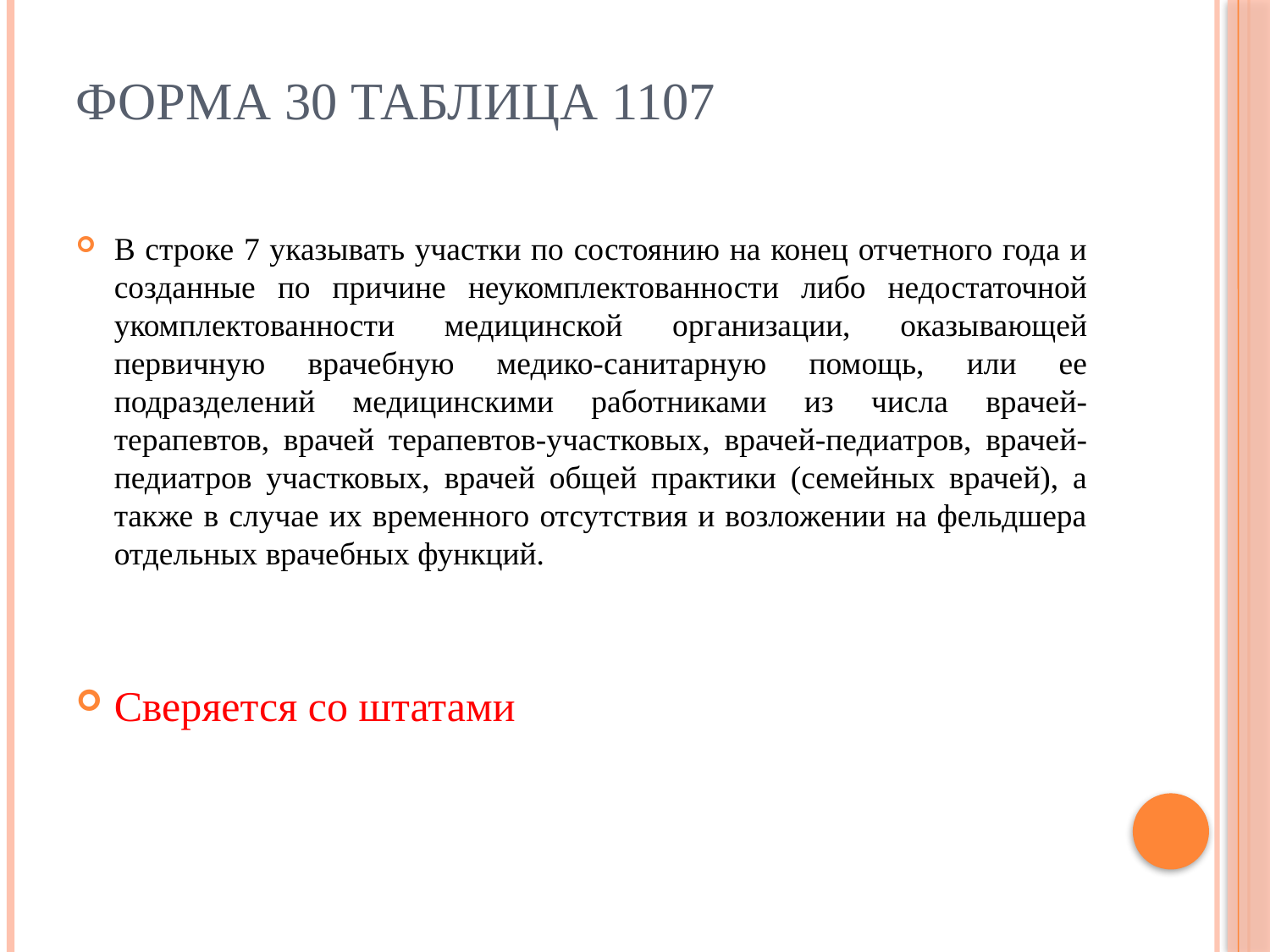

# Форма 30 Таблица 1107
В строке 7 указывать участки по состоянию на конец отчетного года и созданные по причине неукомплектованности либо недостаточной укомплектованности медицинской организации, оказывающей первичную врачебную медико-санитарную помощь, или ее подразделений медицинскими работниками из числа врачей-терапевтов, врачей терапевтов-участковых, врачей-педиатров, врачей-педиатров участковых, врачей общей практики (семейных врачей), а также в случае их временного отсутствия и возложении на фельдшера отдельных врачебных функций.

Сверяется со штатами